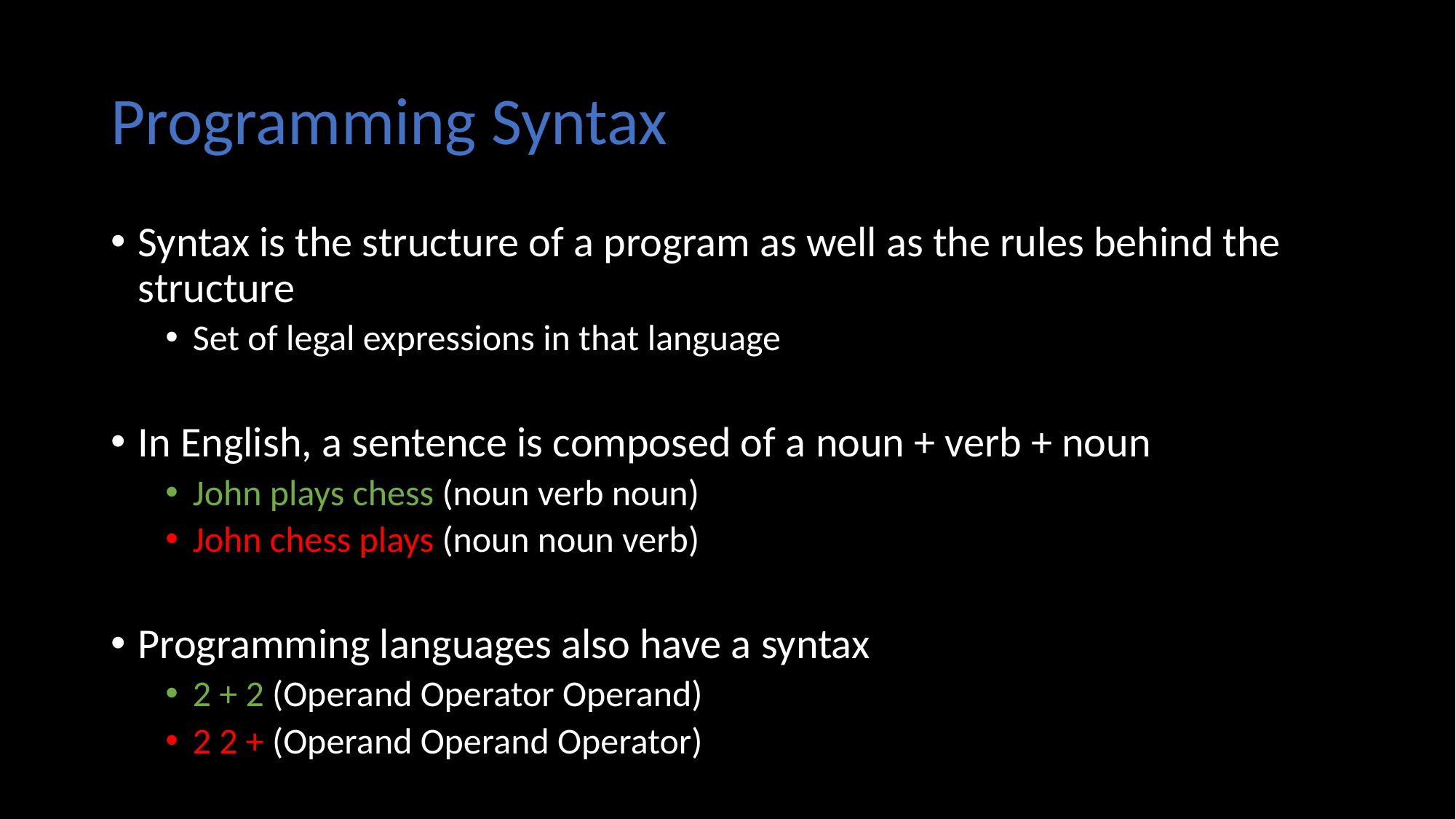

# Programming Syntax

Syntax is the structure of a program as well as the rules behind the structure
Set of legal expressions in that language

In English, a sentence is composed of a noun + verb + noun
John plays chess (noun verb noun)
John chess plays (noun noun verb)

Programming languages also have a syntax
2 + 2 (Operand Operator Operand)
2 2 + (Operand Operand Operator)